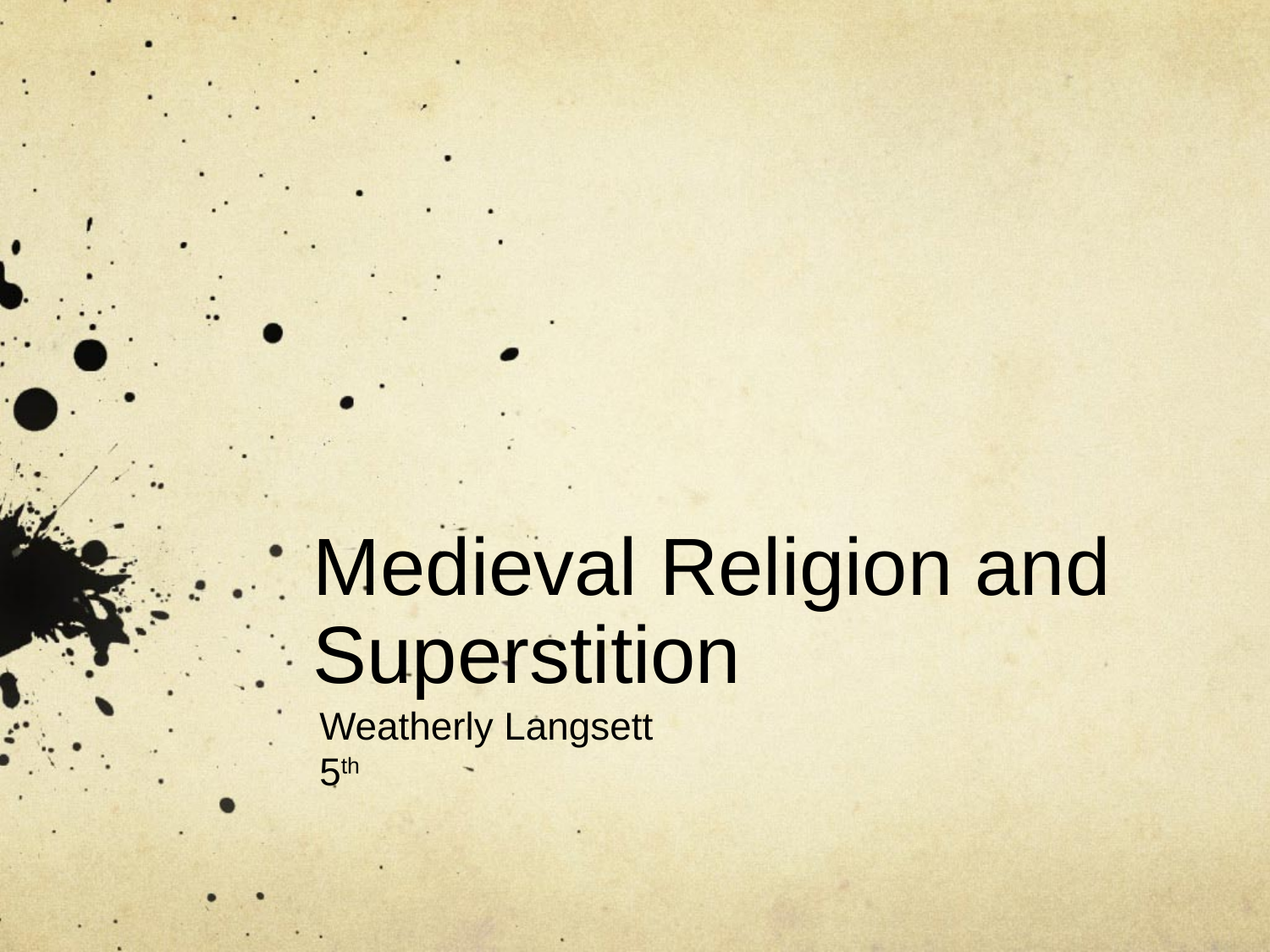

# Medieval Religion and Superstition
Weatherly Langsett
5th